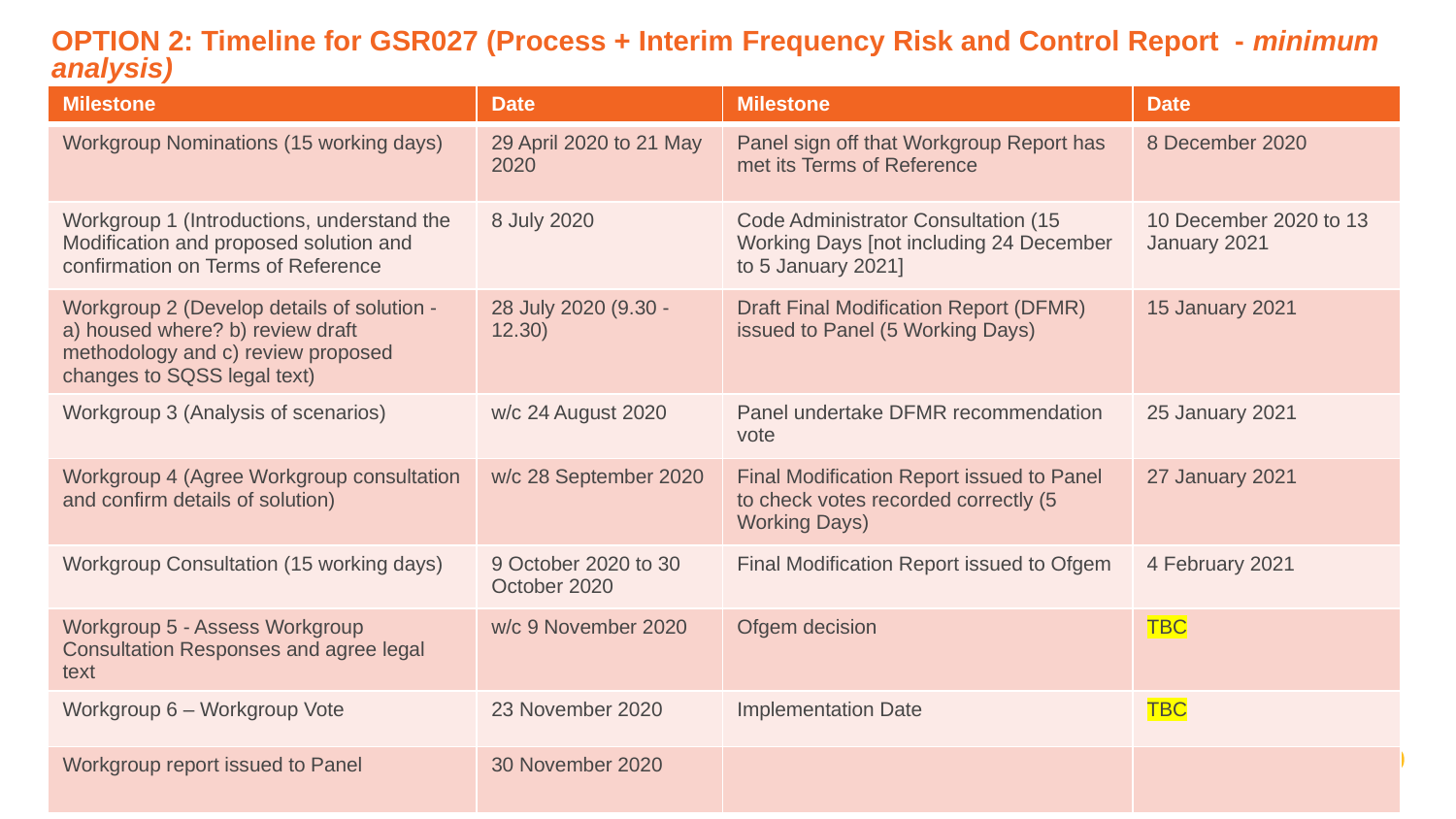

# OPTION 2: Timeline for GSR027 (Process + Interim Frequency Risk and Control Report  - minimum analysis)
| Milestone | Date | Milestone | Date |
| --- | --- | --- | --- |
| Workgroup Nominations (15 working days) | 29 April 2020 to 21 May 2020 | Panel sign off that Workgroup Report has met its Terms of Reference | 8 December 2020 |
| Workgroup 1 (Introductions, understand the Modification and proposed solution and confirmation on Terms of Reference | 8 July 2020 | Code Administrator Consultation (15 Working Days [not including 24 December to 5 January 2021] | 10 December 2020 to 13 January 2021 |
| Workgroup 2 (Develop details of solution - a) housed where? b) review draft methodology and c) review proposed changes to SQSS legal text) | 28 July 2020 (9.30 -12.30) | Draft Final Modification Report (DFMR) issued to Panel (5 Working Days) | 15 January 2021 |
| Workgroup 3 (Analysis of scenarios) | w/c 24 August 2020 | Panel undertake DFMR recommendation vote | 25 January 2021 |
| Workgroup 4 (Agree Workgroup consultation and confirm details of solution) | w/c 28 September 2020 | Final Modification Report issued to Panel to check votes recorded correctly (5 Working Days) | 27 January 2021 |
| Workgroup Consultation (15 working days) | 9 October 2020 to 30 October 2020 | Final Modification Report issued to Ofgem | 4 February 2021 |
| Workgroup 5 - Assess Workgroup Consultation Responses and agree legal text | w/c 9 November 2020 | Ofgem decision | TBC |
| Workgroup 6 – Workgroup Vote | 23 November 2020 | Implementation Date | TBC |
| Workgroup report issued to Panel | 30 November 2020 |  |  |